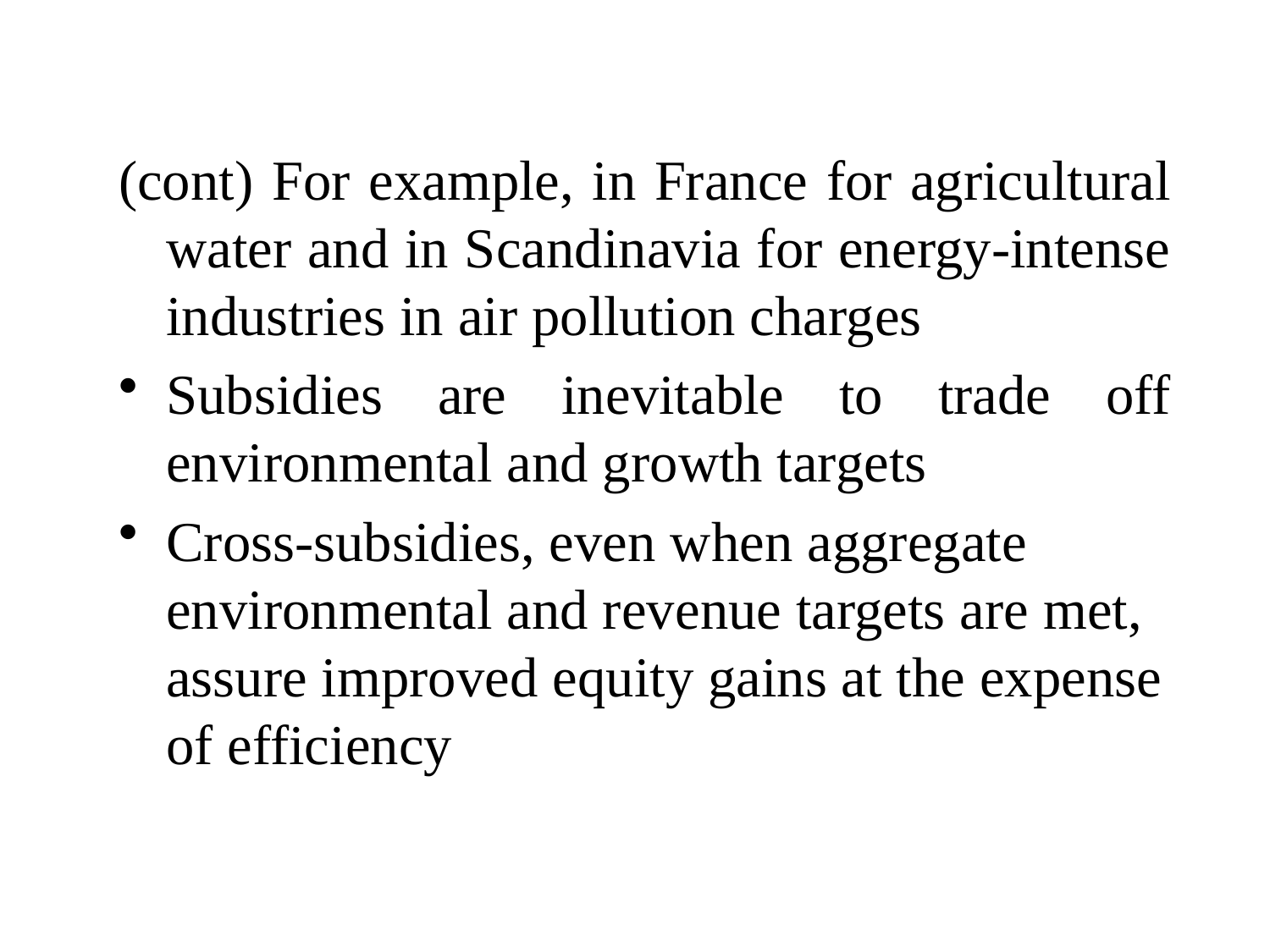

#
(cont) For example, in France for agricultural water and in Scandinavia for energy-intense industries in air pollution charges
Subsidies are inevitable to trade off environmental and growth targets
Cross-subsidies, even when aggregate environmental and revenue targets are met, assure improved equity gains at the expense of efficiency